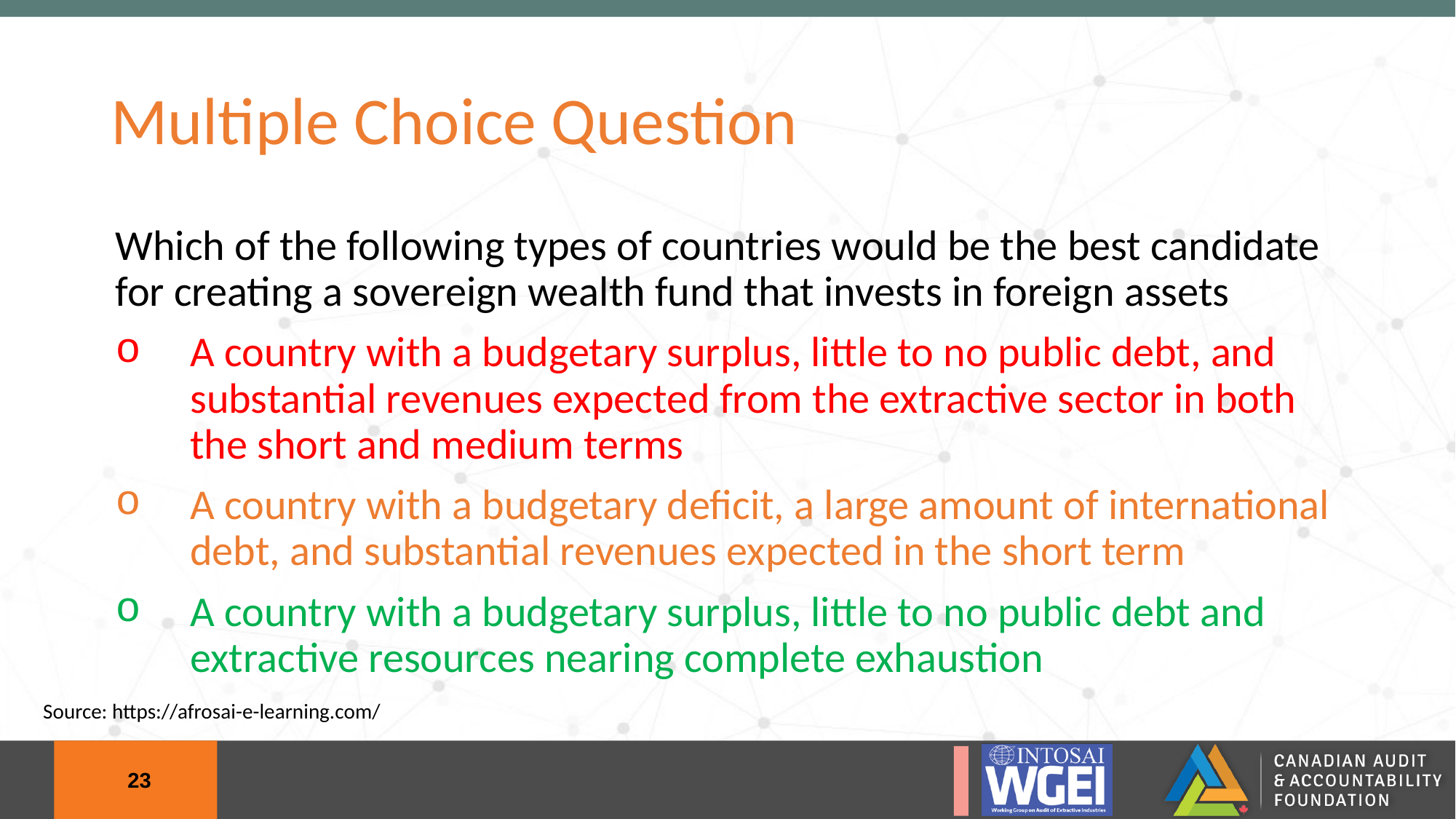

# Multiple Choice Question
Which of the following types of countries would be the best candidate for creating a sovereign wealth fund that invests in foreign assets
A country with a budgetary surplus, little to no public debt, and substantial revenues expected from the extractive sector in both the short and medium terms
A country with a budgetary deficit, a large amount of international debt, and substantial revenues expected in the short term
A country with a budgetary surplus, little to no public debt and extractive resources nearing complete exhaustion
Source: https://afrosai-e-learning.com/